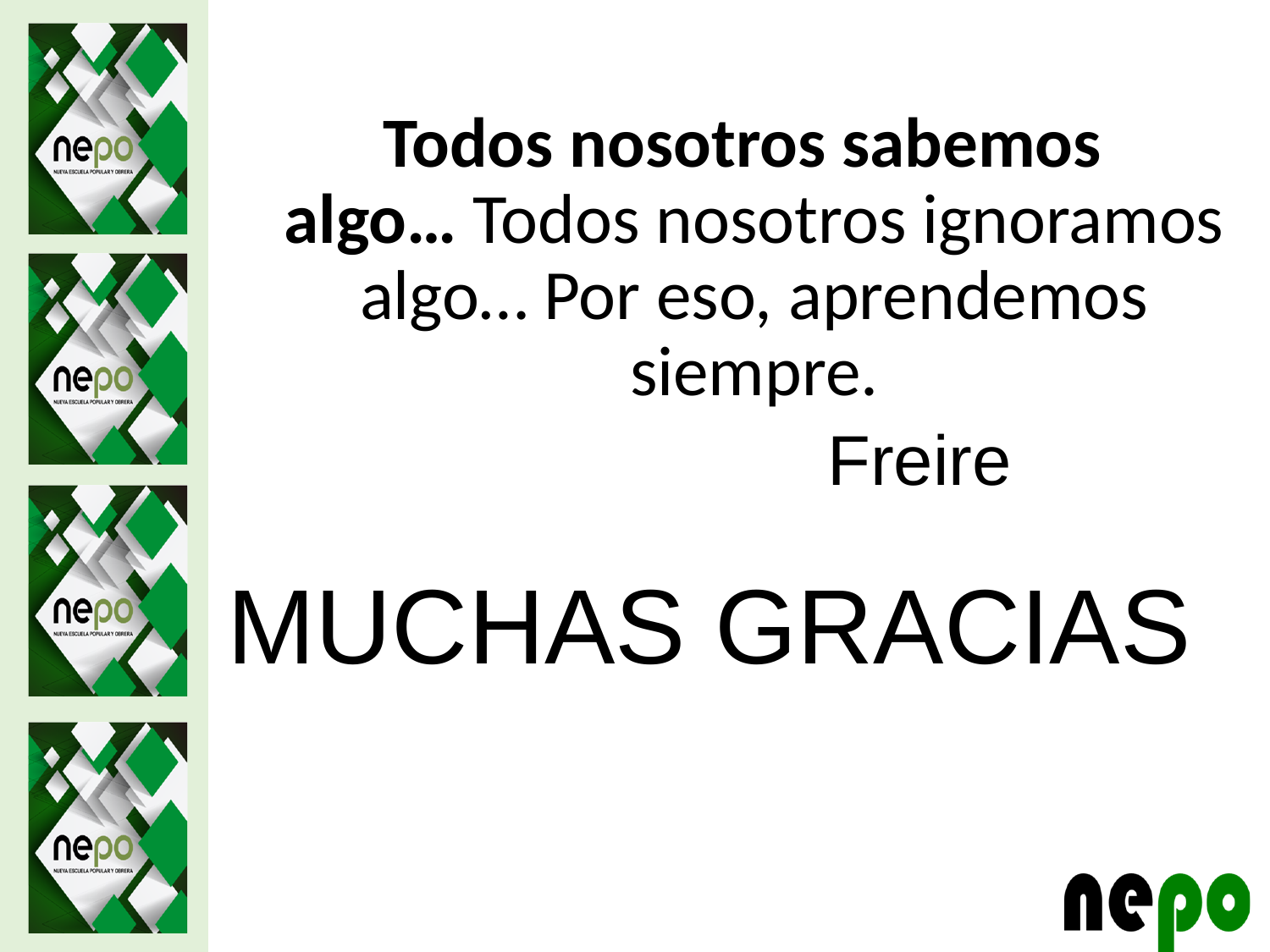

Todos nosotros sabemos algo… Todos nosotros ignoramos algo… Por eso, aprendemos siempre.
                  Freire

MUCHAS GRACIAS